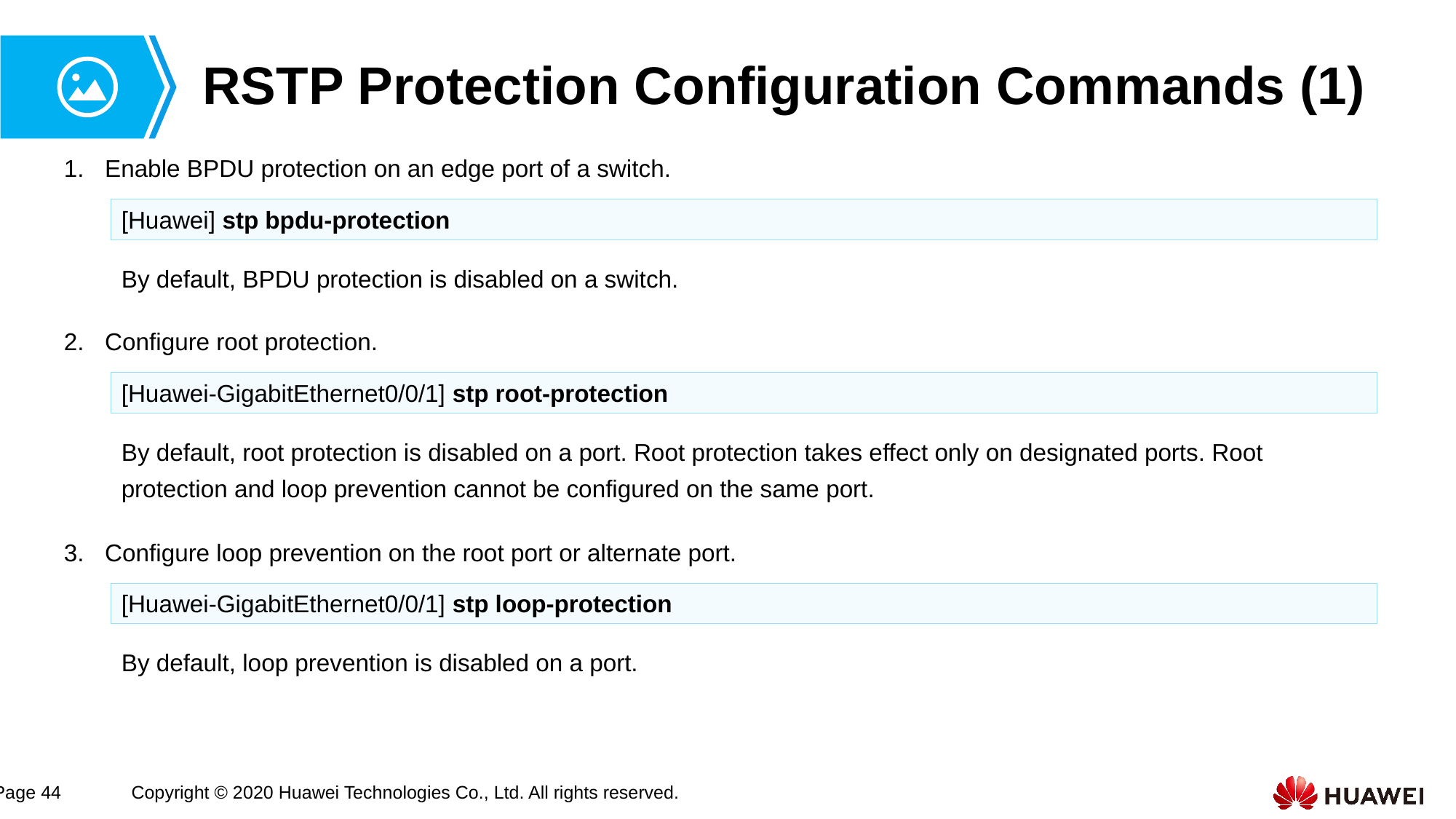

# RSTP Protection Configuration Commands (1)
Enable BPDU protection on an edge port of a switch.
[Huawei] stp bpdu-protection
By default, BPDU protection is disabled on a switch.
Configure root protection.
[Huawei-GigabitEthernet0/0/1] stp root-protection
By default, root protection is disabled on a port. Root protection takes effect only on designated ports. Root protection and loop prevention cannot be configured on the same port.
Configure loop prevention on the root port or alternate port.
[Huawei-GigabitEthernet0/0/1] stp loop-protection
By default, loop prevention is disabled on a port.